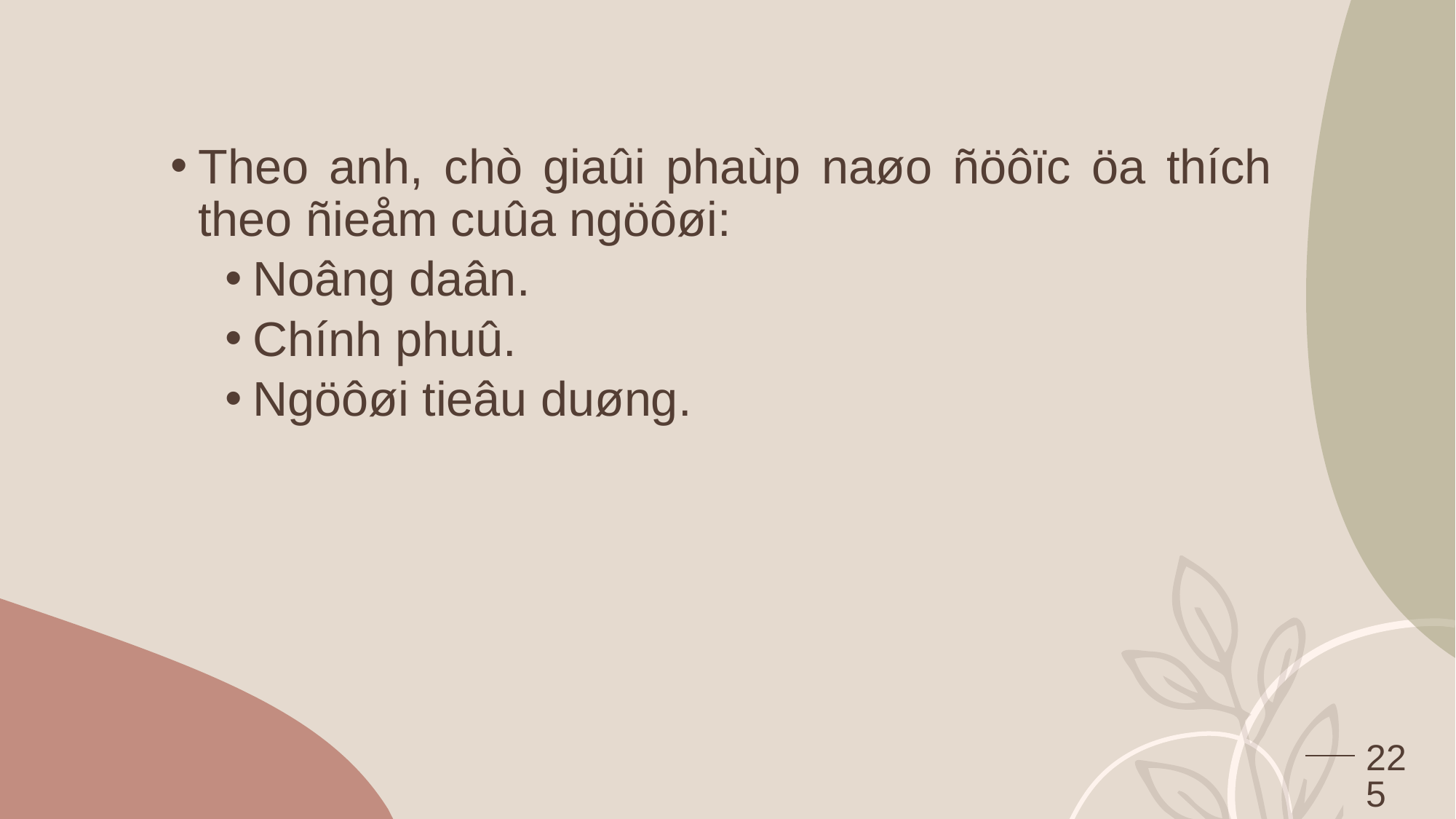

Theo anh, chò giaûi phaùp naøo ñöôïc öa thích theo ñieåm cuûa ngöôøi:
Noâng daân.
Chính phuû.
Ngöôøi tieâu duøng.

225